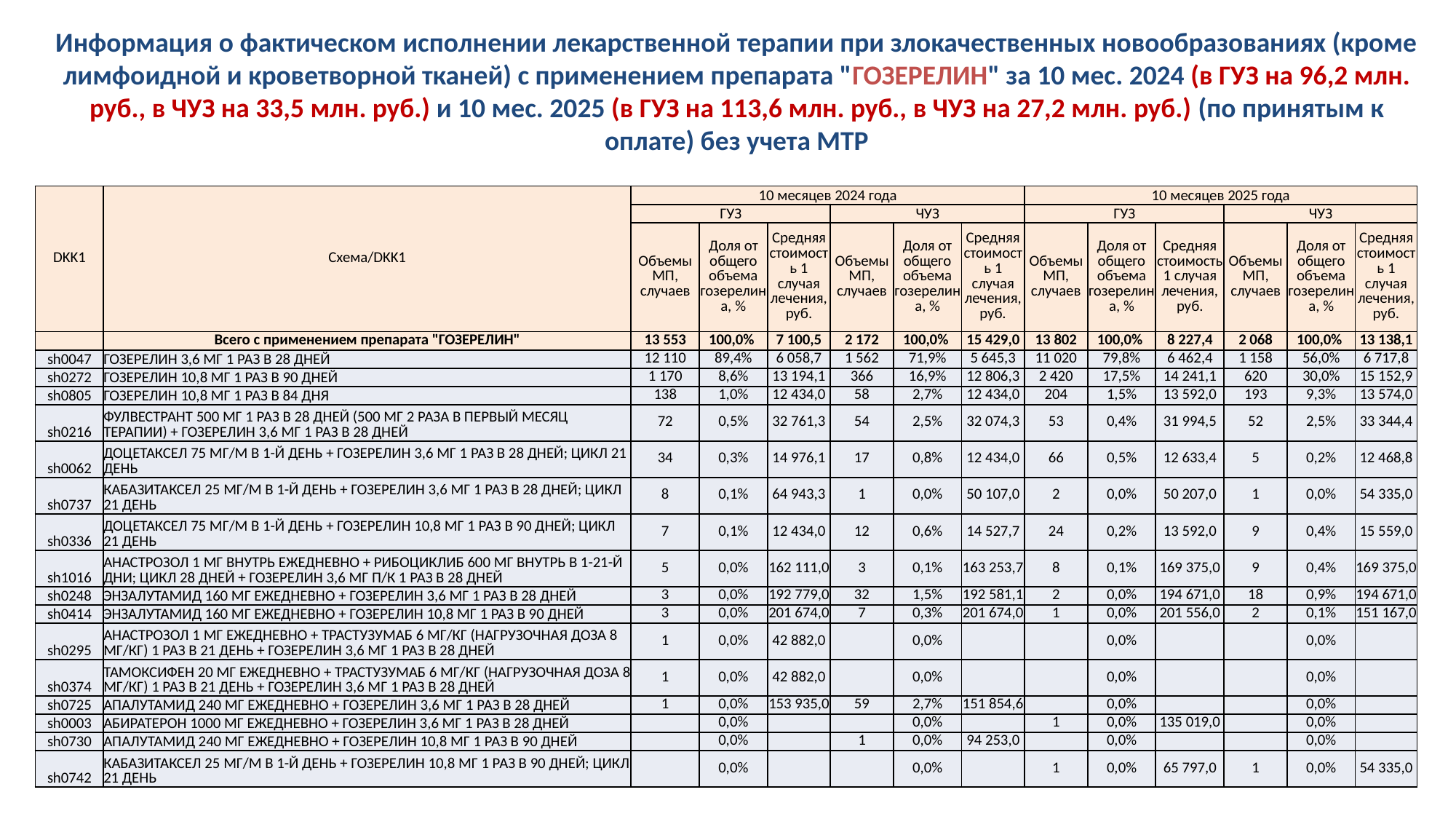

Информация о фактическом исполнении лекарственной терапии при злокачественных новообразованиях (кроме лимфоидной и кроветворной тканей) с применением препарата "ГОЗЕРЕЛИН" за 10 мес. 2024 (в ГУЗ на 96,2 млн. руб., в ЧУЗ на 33,5 млн. руб.) и 10 мес. 2025 (в ГУЗ на 113,6 млн. руб., в ЧУЗ на 27,2 млн. руб.) (по принятым к оплате) без учета МТР
| DKK1 | Схема/DKK1 | 10 месяцев 2024 года |  |  |  |  |  | 10 месяцев 2025 года |  |  |  |  |  |
| --- | --- | --- | --- | --- | --- | --- | --- | --- | --- | --- | --- | --- | --- |
|  |  | ГУЗ |  |  | ЧУЗ |  |  | ГУЗ |  |  | ЧУЗ |  |  |
|  |  | Объемы МП, случаев | Доля от общего объема гозерелина, % | Средняя стоимость 1 случая лечения, руб. | Объемы МП, случаев | Доля от общего объема гозерелина, % | Средняя стоимость 1 случая лечения, руб. | Объемы МП, случаев | Доля от общего объема гозерелина, % | Средняя стоимость 1 случая лечения, руб. | Объемы МП, случаев | Доля от общего объема гозерелина, % | Средняя стоимость 1 случая лечения, руб. |
|  | Всего с применением препарата "ГОЗЕРЕЛИН" | 13 553 | 100,0% | 7 100,5 | 2 172 | 100,0% | 15 429,0 | 13 802 | 100,0% | 8 227,4 | 2 068 | 100,0% | 13 138,1 |
| sh0047 | ГОЗЕРЕЛИН 3,6 МГ 1 РАЗ В 28 ДНЕЙ | 12 110 | 89,4% | 6 058,7 | 1 562 | 71,9% | 5 645,3 | 11 020 | 79,8% | 6 462,4 | 1 158 | 56,0% | 6 717,8 |
| sh0272 | ГОЗЕРЕЛИН 10,8 МГ 1 РАЗ В 90 ДНЕЙ | 1 170 | 8,6% | 13 194,1 | 366 | 16,9% | 12 806,3 | 2 420 | 17,5% | 14 241,1 | 620 | 30,0% | 15 152,9 |
| sh0805 | ГОЗЕРЕЛИН 10,8 МГ 1 РАЗ В 84 ДНЯ | 138 | 1,0% | 12 434,0 | 58 | 2,7% | 12 434,0 | 204 | 1,5% | 13 592,0 | 193 | 9,3% | 13 574,0 |
| sh0216 | ФУЛВЕСТРАНТ 500 МГ 1 РАЗ В 28 ДНЕЙ (500 МГ 2 РАЗА В ПЕРВЫЙ МЕСЯЦ ТЕРАПИИ) + ГОЗЕРЕЛИН 3,6 МГ 1 РАЗ В 28 ДНЕЙ | 72 | 0,5% | 32 761,3 | 54 | 2,5% | 32 074,3 | 53 | 0,4% | 31 994,5 | 52 | 2,5% | 33 344,4 |
| sh0062 | ДОЦЕТАКСЕЛ 75 МГ/М В 1-Й ДЕНЬ + ГОЗЕРЕЛИН 3,6 МГ 1 РАЗ В 28 ДНЕЙ; ЦИКЛ 21 ДЕНЬ | 34 | 0,3% | 14 976,1 | 17 | 0,8% | 12 434,0 | 66 | 0,5% | 12 633,4 | 5 | 0,2% | 12 468,8 |
| sh0737 | КАБАЗИТАКСЕЛ 25 МГ/М В 1-Й ДЕНЬ + ГОЗЕРЕЛИН 3,6 МГ 1 РАЗ В 28 ДНЕЙ; ЦИКЛ 21 ДЕНЬ | 8 | 0,1% | 64 943,3 | 1 | 0,0% | 50 107,0 | 2 | 0,0% | 50 207,0 | 1 | 0,0% | 54 335,0 |
| sh0336 | ДОЦЕТАКСЕЛ 75 МГ/М В 1-Й ДЕНЬ + ГОЗЕРЕЛИН 10,8 МГ 1 РАЗ В 90 ДНЕЙ; ЦИКЛ 21 ДЕНЬ | 7 | 0,1% | 12 434,0 | 12 | 0,6% | 14 527,7 | 24 | 0,2% | 13 592,0 | 9 | 0,4% | 15 559,0 |
| sh1016 | АНАСТРОЗОЛ 1 МГ ВНУТРЬ ЕЖЕДНЕВНО + РИБОЦИКЛИБ 600 МГ ВНУТРЬ В 1-21-Й ДНИ; ЦИКЛ 28 ДНЕЙ + ГОЗЕРЕЛИН 3,6 МГ П/К 1 РАЗ В 28 ДНЕЙ | 5 | 0,0% | 162 111,0 | 3 | 0,1% | 163 253,7 | 8 | 0,1% | 169 375,0 | 9 | 0,4% | 169 375,0 |
| sh0248 | ЭНЗАЛУТАМИД 160 МГ ЕЖЕДНЕВНО + ГОЗЕРЕЛИН 3,6 МГ 1 РАЗ В 28 ДНЕЙ | 3 | 0,0% | 192 779,0 | 32 | 1,5% | 192 581,1 | 2 | 0,0% | 194 671,0 | 18 | 0,9% | 194 671,0 |
| sh0414 | ЭНЗАЛУТАМИД 160 МГ ЕЖЕДНЕВНО + ГОЗЕРЕЛИН 10,8 МГ 1 РАЗ В 90 ДНЕЙ | 3 | 0,0% | 201 674,0 | 7 | 0,3% | 201 674,0 | 1 | 0,0% | 201 556,0 | 2 | 0,1% | 151 167,0 |
| sh0295 | АНАСТРОЗОЛ 1 МГ ЕЖЕДНЕВНО + ТРАСТУЗУМАБ 6 МГ/КГ (НАГРУЗОЧНАЯ ДОЗА 8 МГ/КГ) 1 РАЗ В 21 ДЕНЬ + ГОЗЕРЕЛИН 3,6 МГ 1 РАЗ В 28 ДНЕЙ | 1 | 0,0% | 42 882,0 |  | 0,0% |  |  | 0,0% |  |  | 0,0% |  |
| sh0374 | ТАМОКСИФЕН 20 МГ ЕЖЕДНЕВНО + ТРАСТУЗУМАБ 6 МГ/КГ (НАГРУЗОЧНАЯ ДОЗА 8 МГ/КГ) 1 РАЗ В 21 ДЕНЬ + ГОЗЕРЕЛИН 3,6 МГ 1 РАЗ В 28 ДНЕЙ | 1 | 0,0% | 42 882,0 |  | 0,0% |  |  | 0,0% |  |  | 0,0% |  |
| sh0725 | АПАЛУТАМИД 240 МГ ЕЖЕДНЕВНО + ГОЗЕРЕЛИН 3,6 МГ 1 РАЗ В 28 ДНЕЙ | 1 | 0,0% | 153 935,0 | 59 | 2,7% | 151 854,6 |  | 0,0% |  |  | 0,0% |  |
| sh0003 | АБИРАТЕРОН 1000 МГ ЕЖЕДНЕВНО + ГОЗЕРЕЛИН 3,6 МГ 1 РАЗ В 28 ДНЕЙ |  | 0,0% |  |  | 0,0% |  | 1 | 0,0% | 135 019,0 |  | 0,0% |  |
| sh0730 | АПАЛУТАМИД 240 МГ ЕЖЕДНЕВНО + ГОЗЕРЕЛИН 10,8 МГ 1 РАЗ В 90 ДНЕЙ |  | 0,0% |  | 1 | 0,0% | 94 253,0 |  | 0,0% |  |  | 0,0% |  |
| sh0742 | КАБАЗИТАКСЕЛ 25 МГ/М В 1-Й ДЕНЬ + ГОЗЕРЕЛИН 10,8 МГ 1 РАЗ В 90 ДНЕЙ; ЦИКЛ 21 ДЕНЬ |  | 0,0% |  |  | 0,0% |  | 1 | 0,0% | 65 797,0 | 1 | 0,0% | 54 335,0 |
12